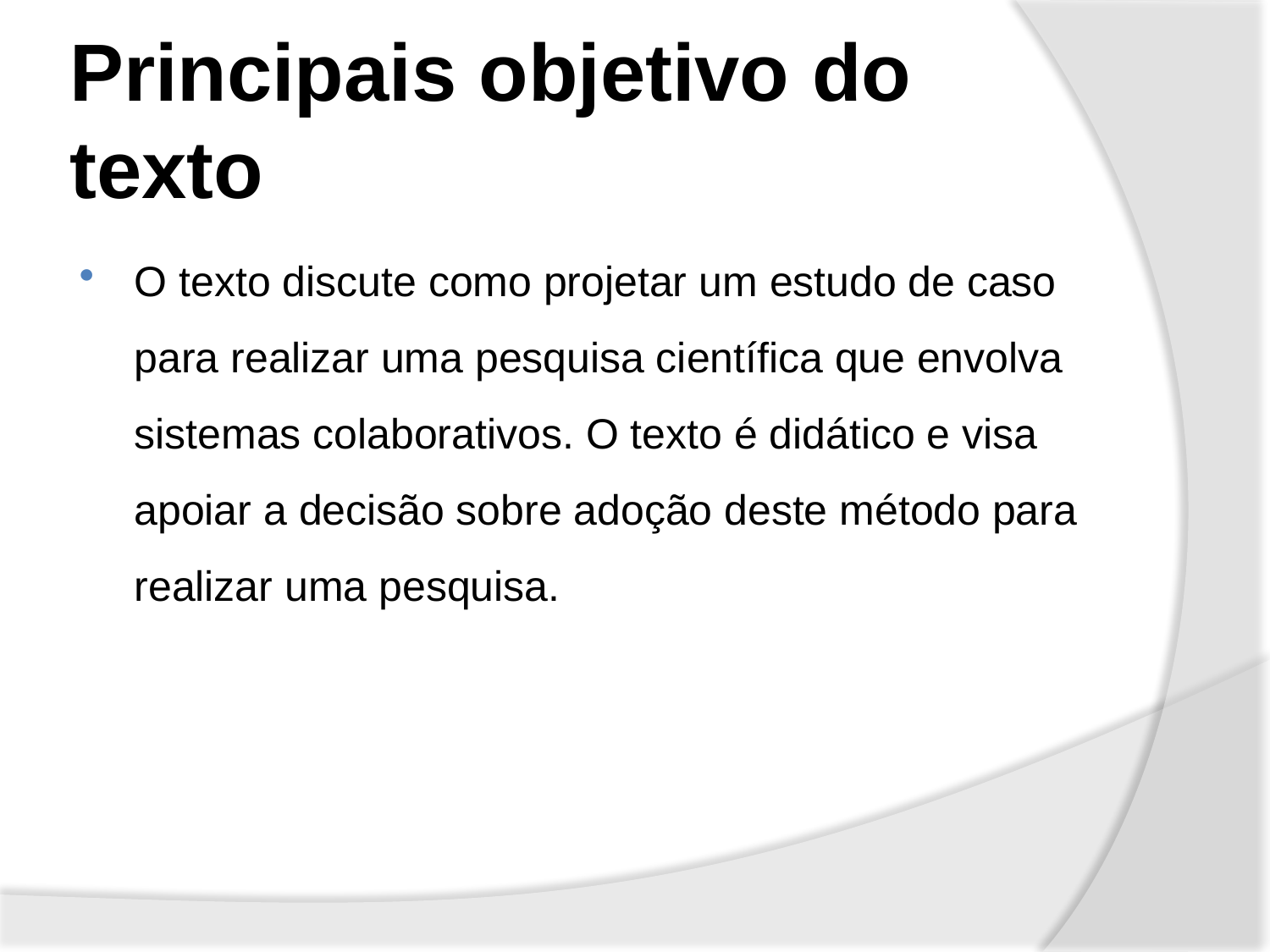

# Principais objetivo do texto
O texto discute como projetar um estudo de caso para realizar uma pesquisa científica que envolva sistemas colaborativos. O texto é didático e visa apoiar a decisão sobre adoção deste método para realizar uma pesquisa.